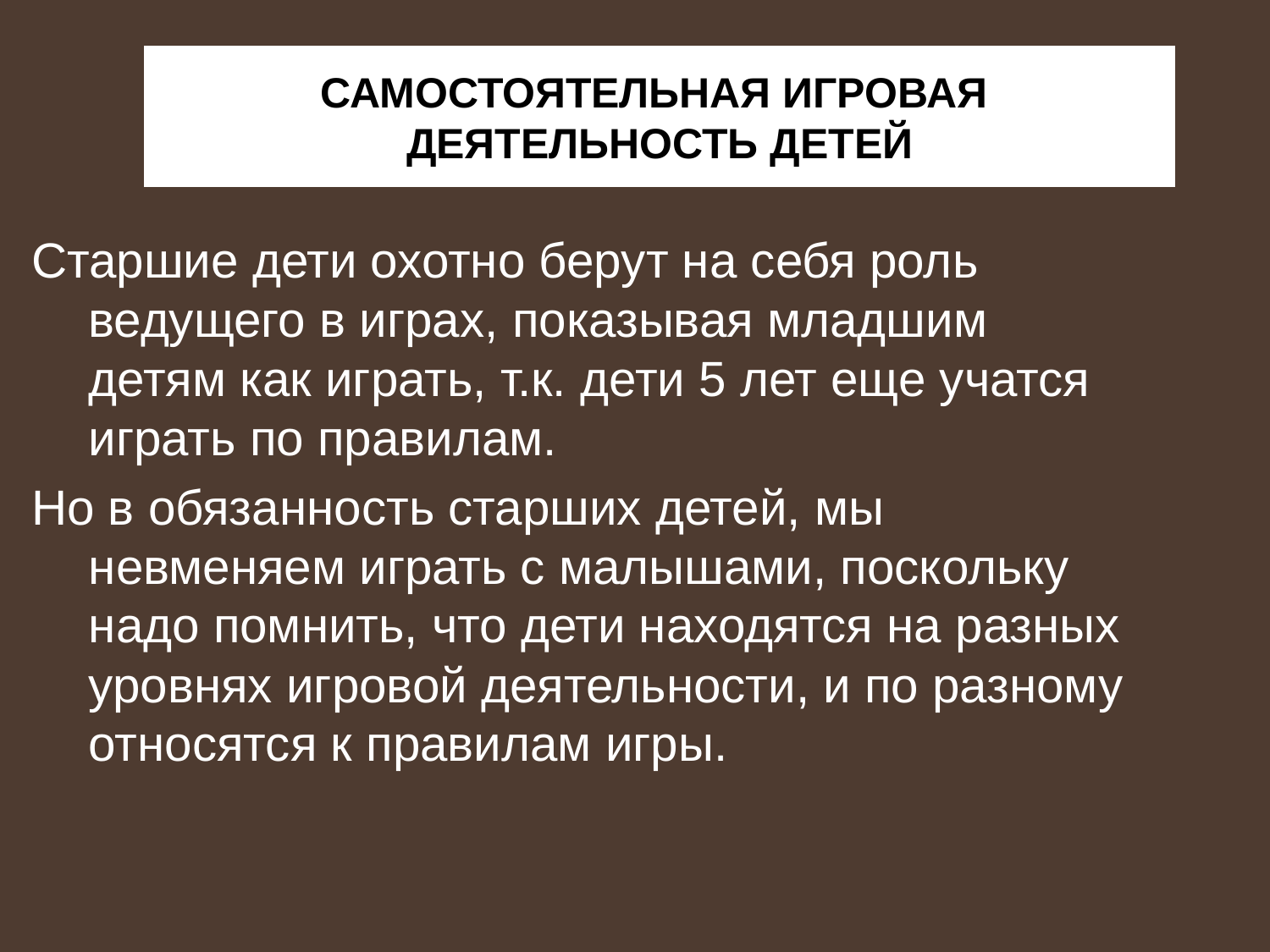

#
САМОСТОЯТЕЛЬНАЯ ИГРОВАЯ
ДЕЯТЕЛЬНОСТЬ ДЕТЕЙ
Старшие дети охотно берут на себя роль ведущего в играх, показывая младшим детям как играть, т.к. дети 5 лет еще учатся играть по правилам.
Но в обязанность старших детей, мы невменяем играть с малышами, поскольку надо помнить, что дети находятся на разных уровнях игровой деятельности, и по разному относятся к правилам игры.